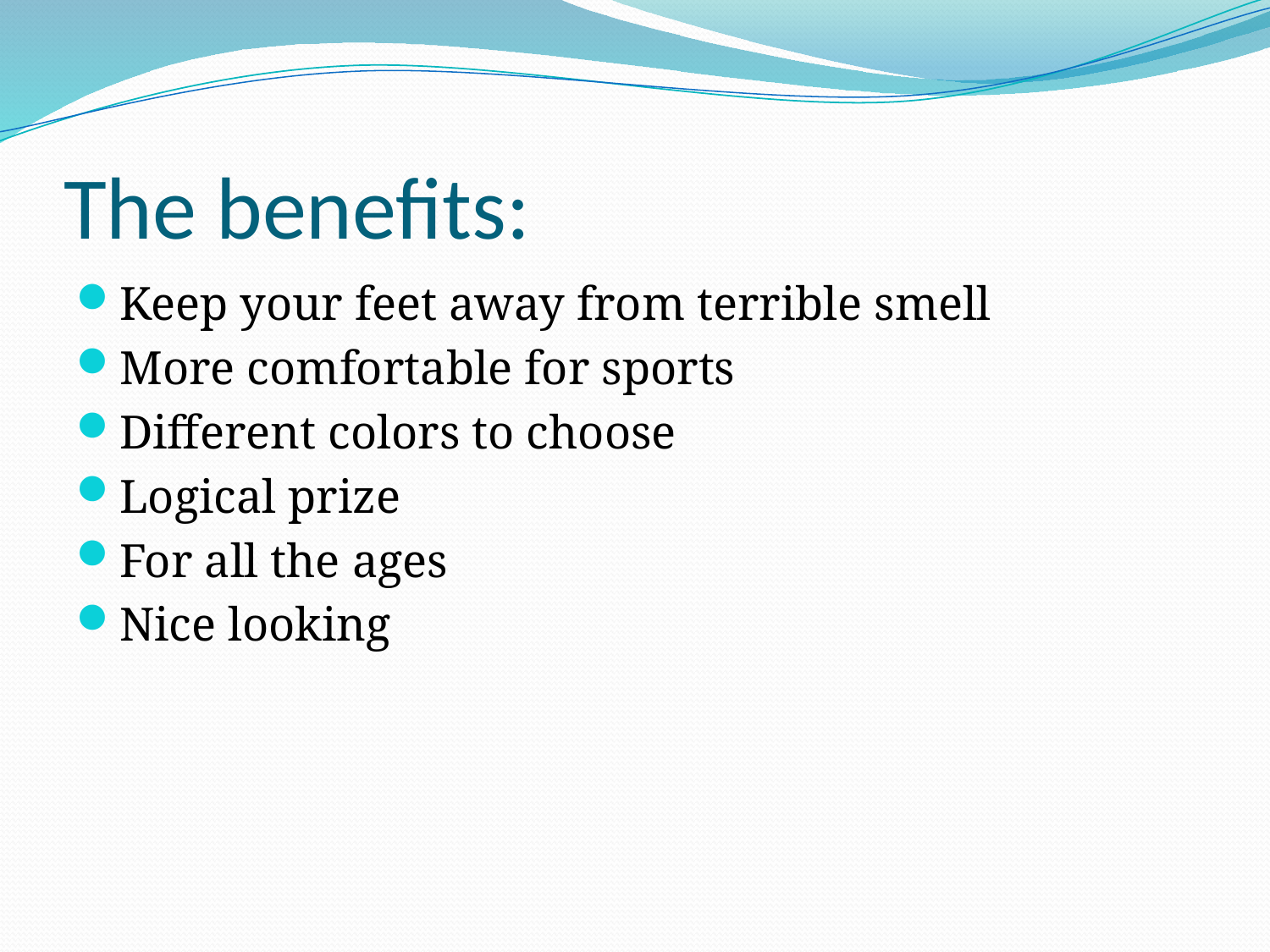

# The benefits:
Keep your feet away from terrible smell
More comfortable for sports
Different colors to choose
Logical prize
For all the ages
Nice looking